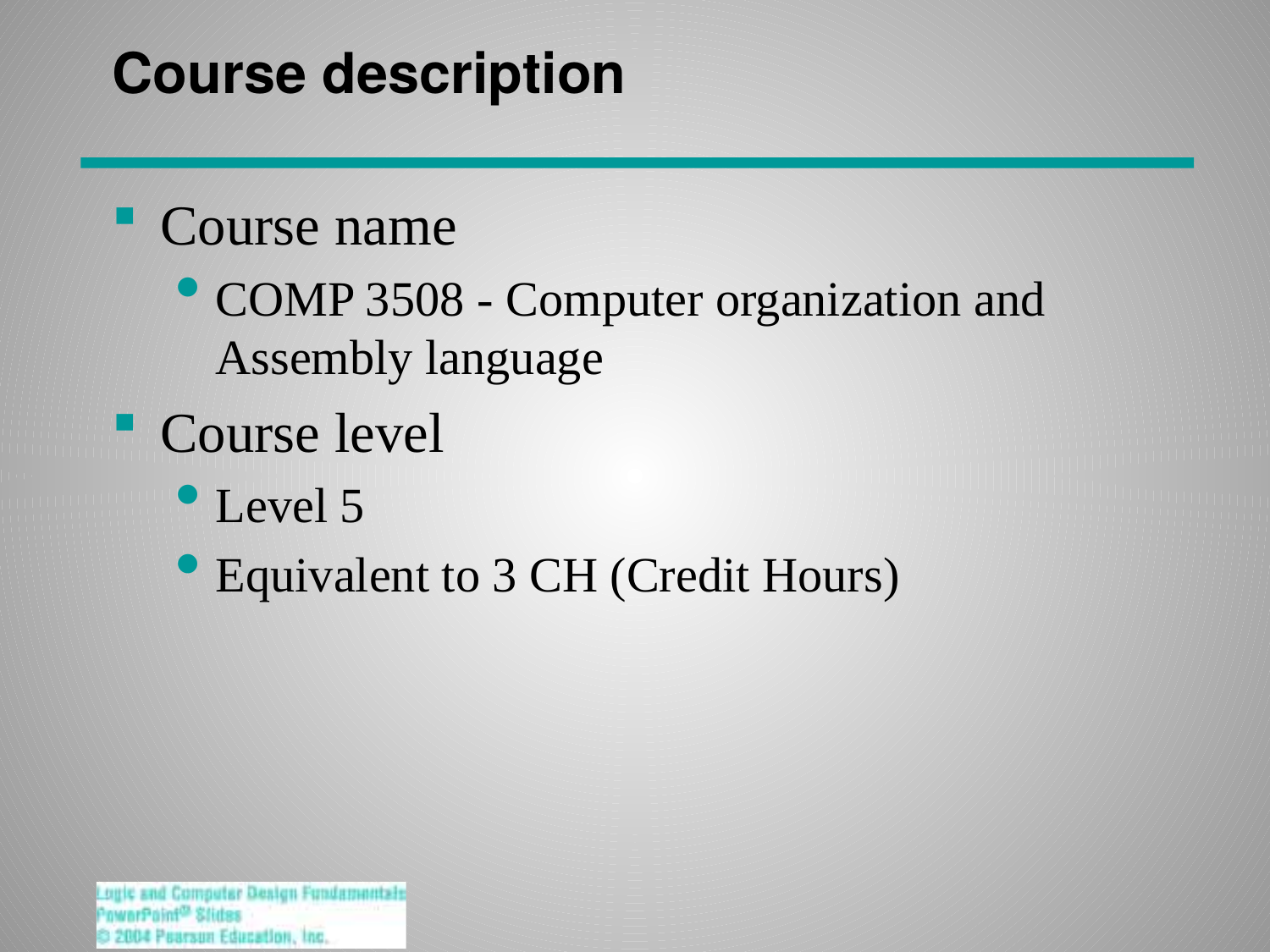

# Course description
Course name
COMP 3508 - Computer organization and Assembly language
Course level
Level 5
Equivalent to 3 CH (Credit Hours)